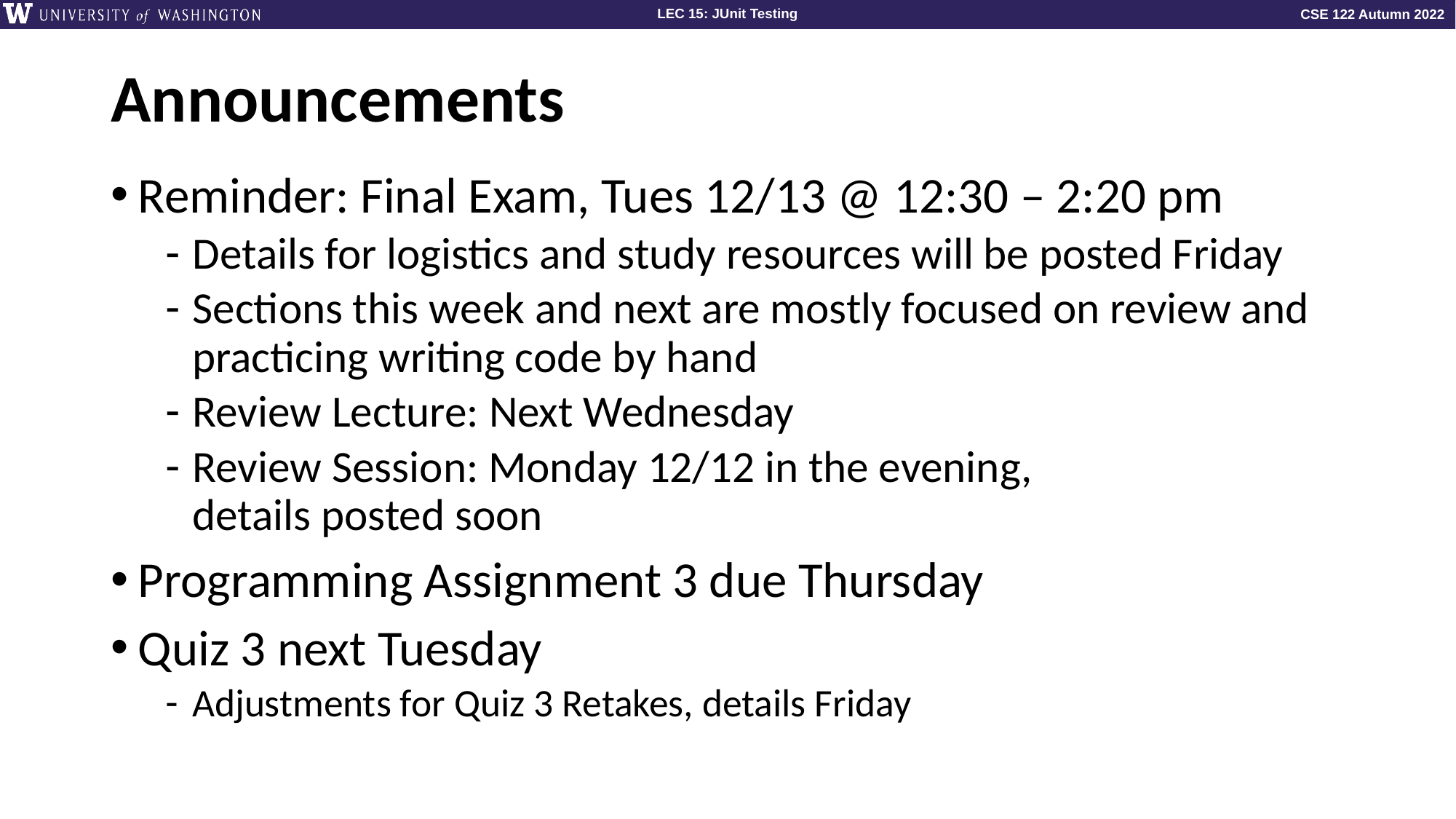

# Announcements
Reminder: Final Exam, Tues 12/13 @ 12:30 – 2:20 pm
Details for logistics and study resources will be posted Friday
Sections this week and next are mostly focused on review and practicing writing code by hand
Review Lecture: Next Wednesday
Review Session: Monday 12/12 in the evening,
details posted soon
Programming Assignment 3 due Thursday
Quiz 3 next Tuesday
Adjustments for Quiz 3 Retakes, details Friday